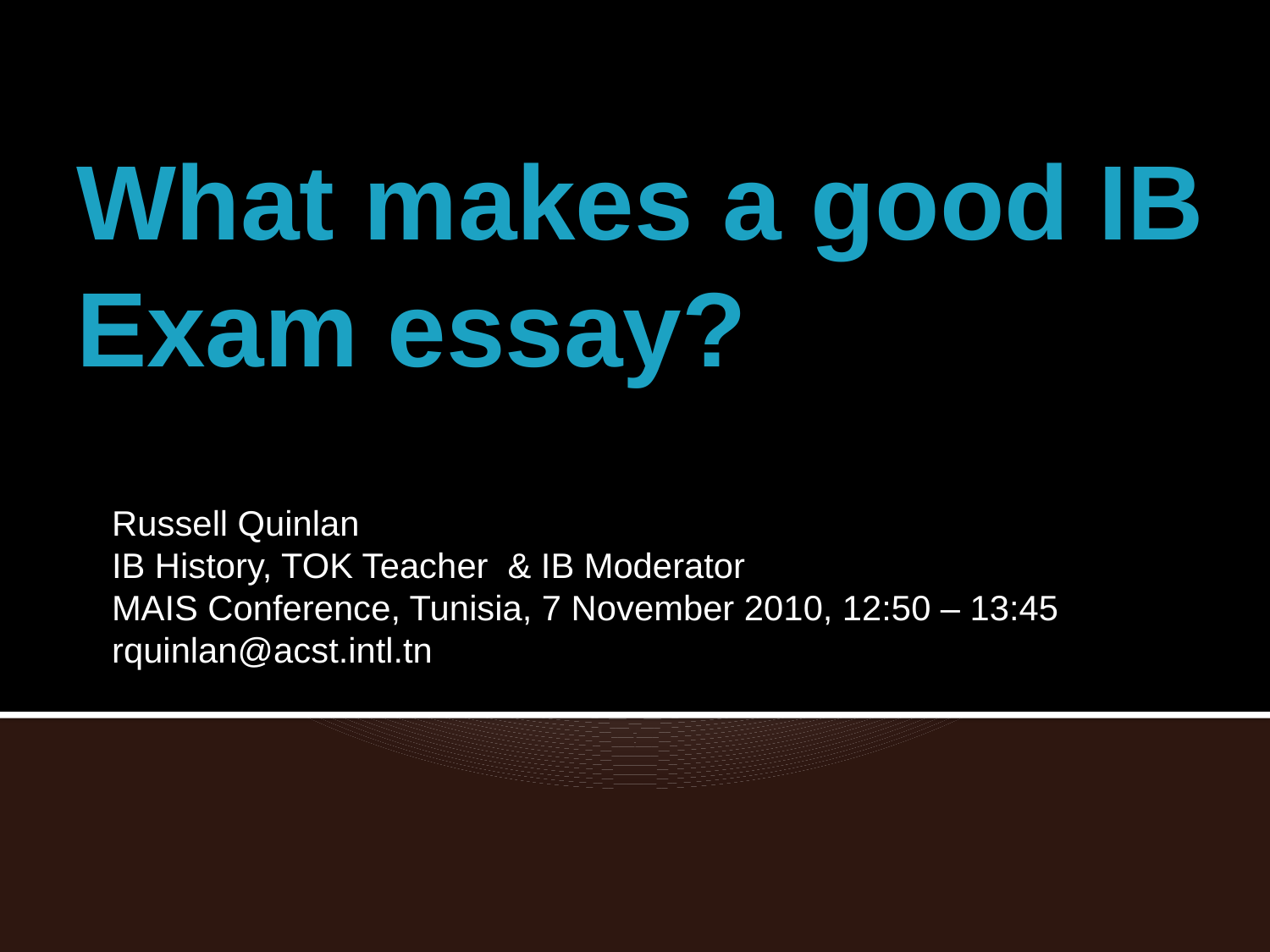

# What makes a good IB Exam essay?
Russell Quinlan
IB History, TOK Teacher  & IB Moderator
MAIS Conference, Tunisia, 7 November 2010, 12:50 – 13:45
rquinlan@acst.intl.tn